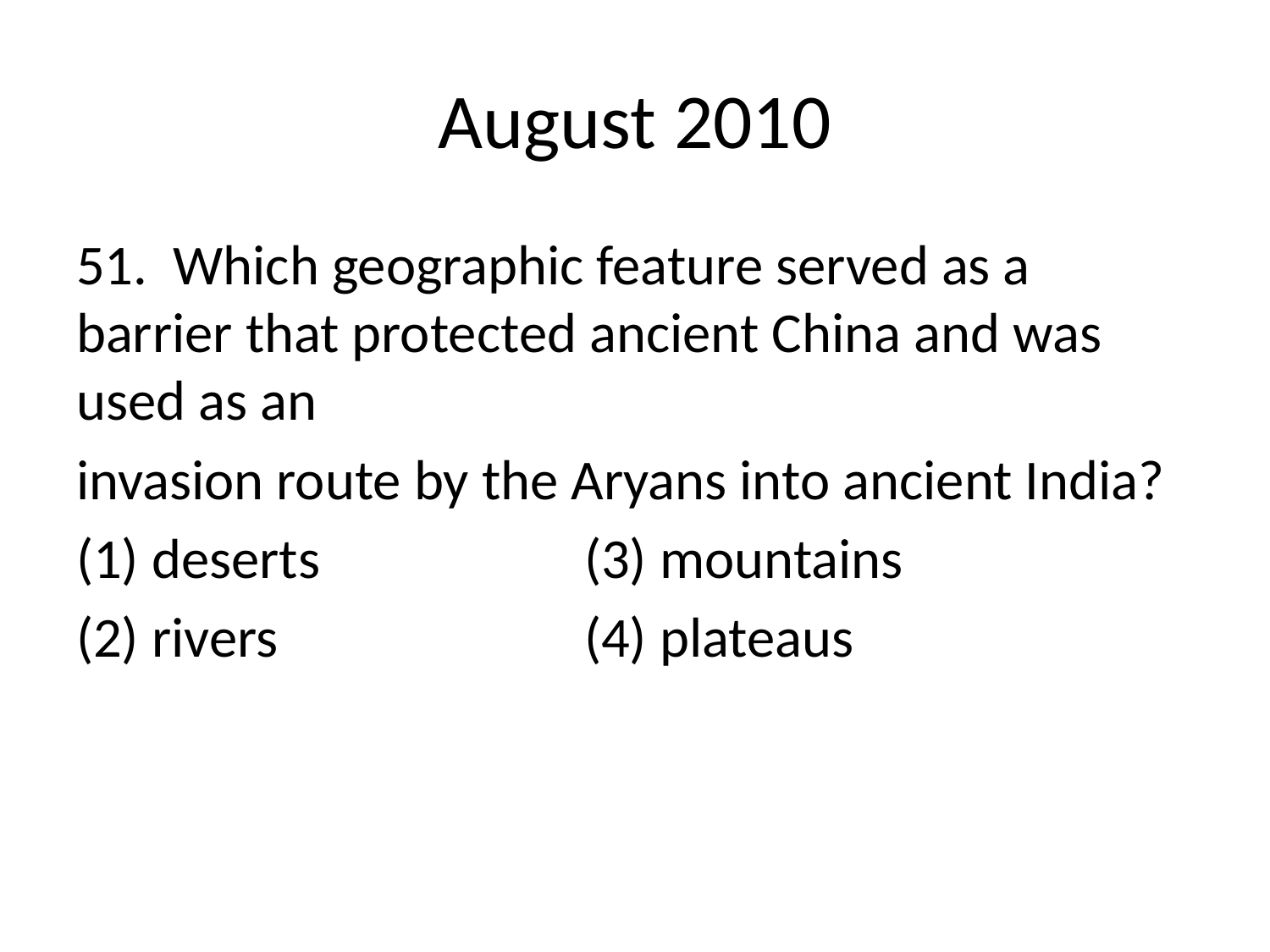

# August 2010
51.  Which geographic feature served as a barrier that protected ancient China and was used as an
invasion route by the Aryans into ancient India?
(1) deserts 		(3) mountains
(2) rivers 			(4) plateaus